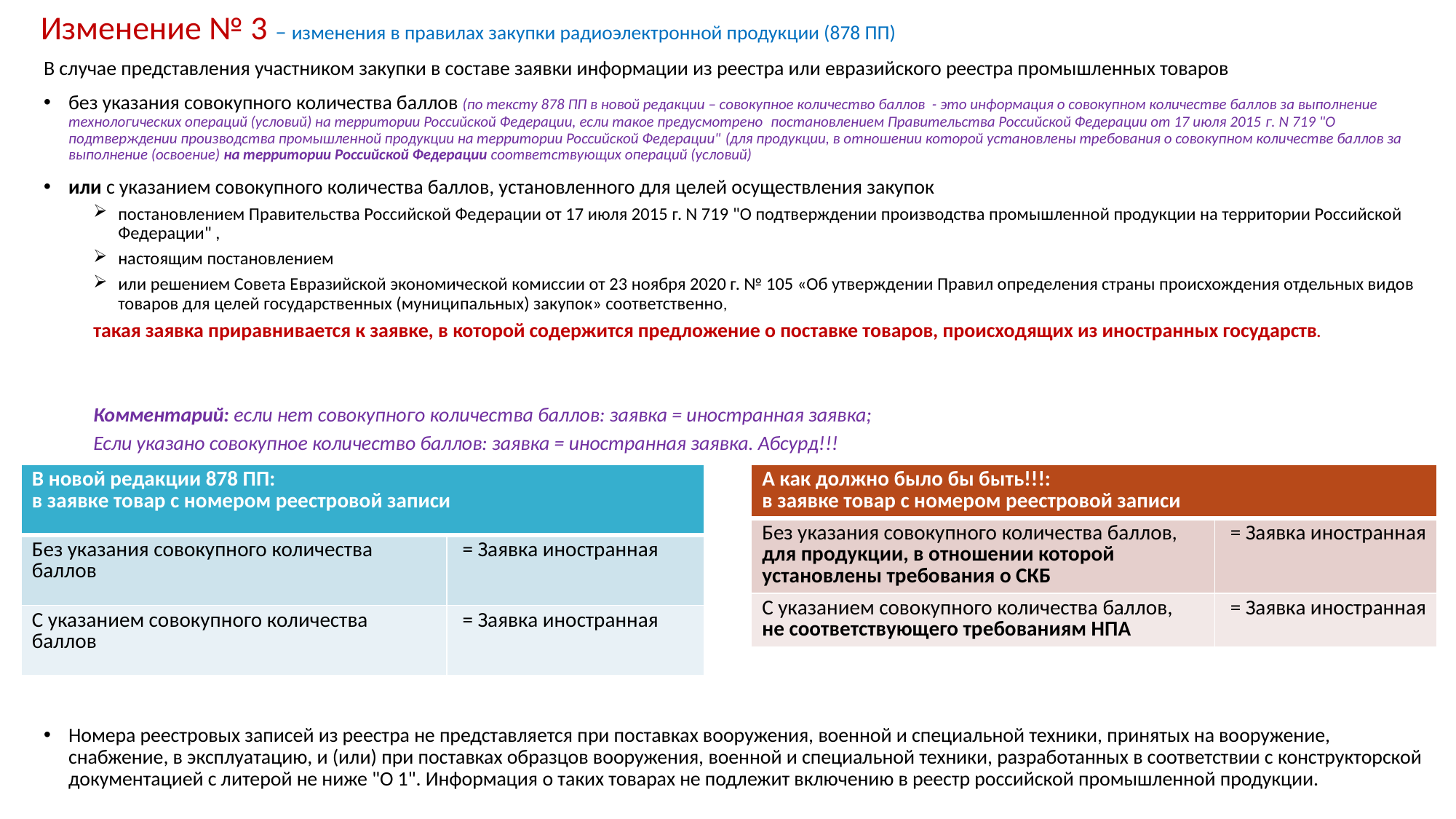

# Изменение № 3 – изменения в правилах закупки радиоэлектронной продукции (878 ПП)
В случае представления участником закупки в составе заявки информации из реестра или евразийского реестра промышленных товаров
без указания совокупного количества баллов (по тексту 878 ПП в новой редакции – совокупное количество баллов  - это информация о совокупном количестве баллов за выполнение технологических операций (условий) на территории Российской Федерации, если такое предусмотрено  постановлением Правительства Российской Федерации от 17 июля 2015 г. N 719 "О подтверждении производства промышленной продукции на территории Российской Федерации" (для продукции, в отношении которой установлены требования о совокупном количестве баллов за выполнение (освоение) на территории Российской Федерации соответствующих операций (условий)
или с указанием совокупного количества баллов, установленного для целей осуществления закупок
постановлением Правительства Российской Федерации от 17 июля 2015 г. N 719 "О подтверждении производства промышленной продукции на территории Российской Федерации" ,
настоящим постановлением
или решением Совета Евразийской экономической комиссии от 23 ноября 2020 г. № 105 «Об утверждении Правил определения страны происхождения отдельных видов товаров для целей государственных (муниципальных) закупок» соответственно,
такая заявка приравнивается к заявке, в которой содержится предложение о поставке товаров, происходящих из иностранных государств.

Комментарий: если нет совокупного количества баллов: заявка = иностранная заявка;
Если указано совокупное количество баллов: заявка = иностранная заявка. Абсурд!!!

Номера реестровых записей из реестра не представляется при поставках вооружения, военной и специальной техники, принятых на вооружение, снабжение, в эксплуатацию, и (или) при поставках образцов вооружения, военной и специальной техники, разработанных в соответствии с конструкторской документацией с литерой не ниже "О 1". Информация о таких товарах не подлежит включению в реестр российской промышленной продукции.
| В новой редакции 878 ПП: в заявке товар с номером реестровой записи |  |
| --- | --- |
| Без указания совокупного количества баллов | = Заявка иностранная |
| С указанием совокупного количества баллов | = Заявка иностранная |
| А как должно было бы быть!!!: в заявке товар с номером реестровой записи |  |
| --- | --- |
| Без указания совокупного количества баллов, для продукции, в отношении которой установлены требования о СКБ | = Заявка иностранная |
| С указанием совокупного количества баллов, не соответствующего требованиям НПА | = Заявка иностранная |